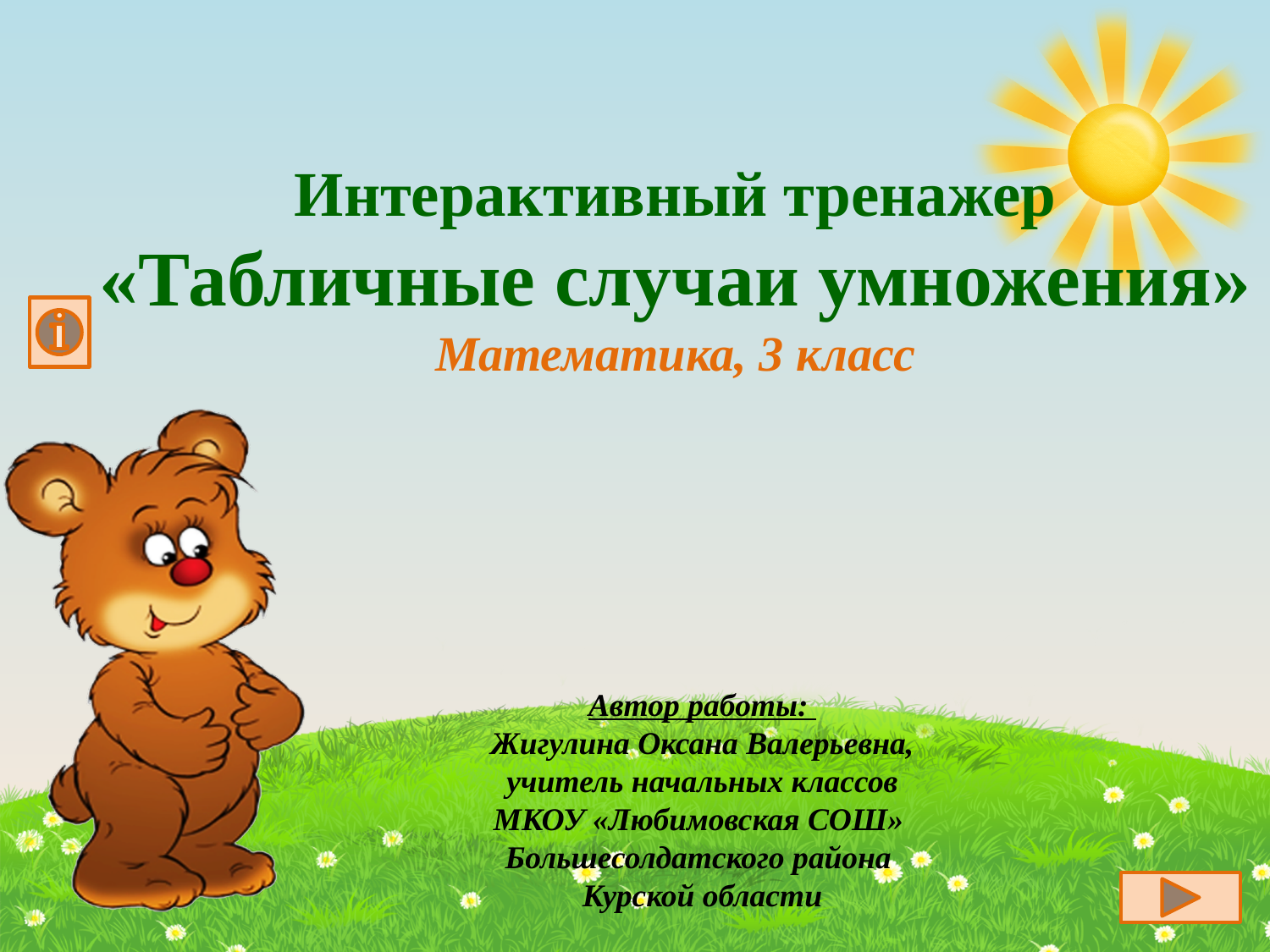

Интерактивный тренажер
«Табличные случаи умножения»
Математика, 3 класс

Автор работы:
Жигулина Оксана Валерьевна,
учитель начальных классов
МКОУ «Любимовская СОШ»
Большесолдатского района
Курской области